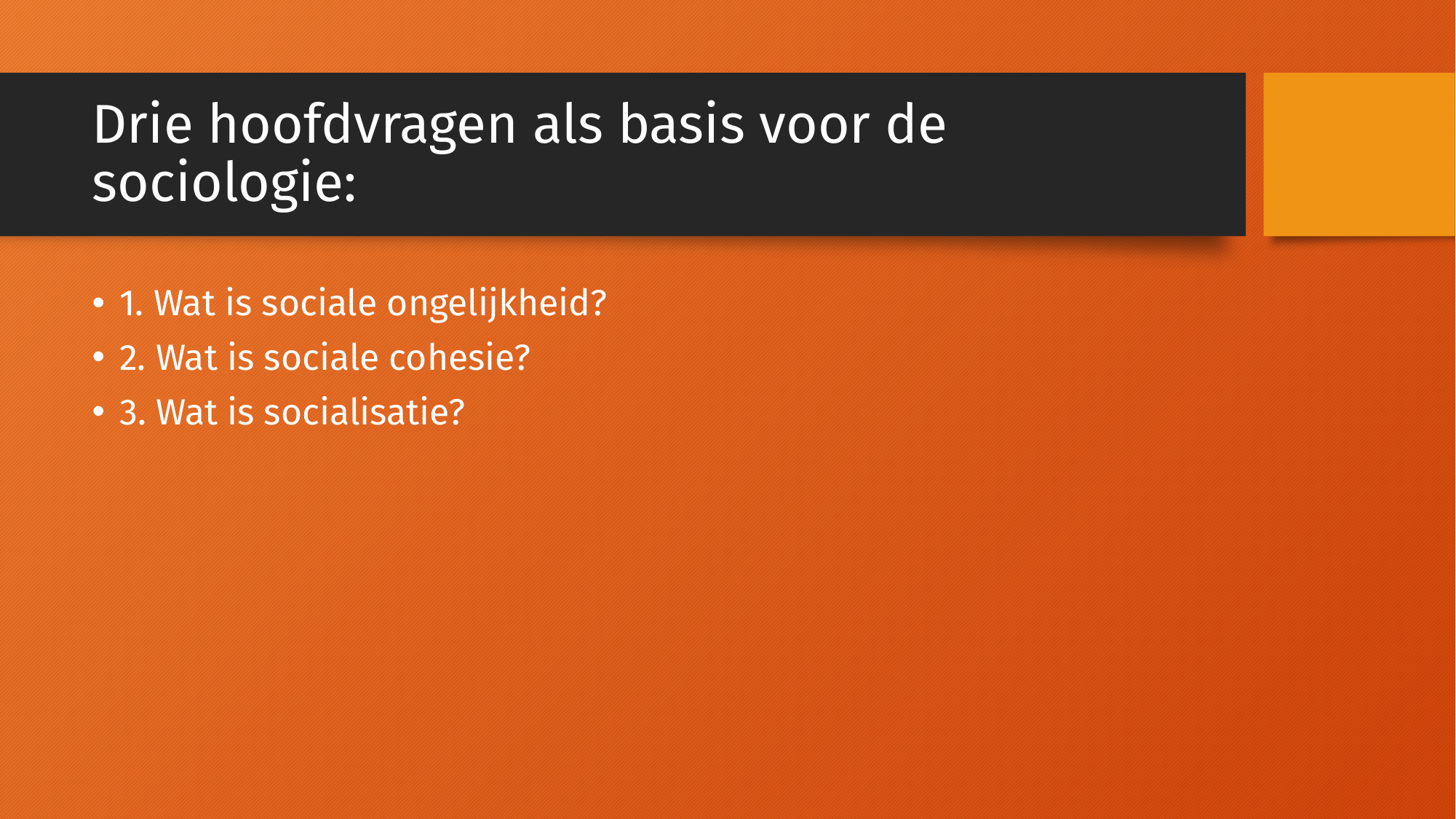

# Drie hoofdvragen als basis voor de sociologie:
1. Wat is sociale ongelijkheid?
2. Wat is sociale cohesie?
3. Wat is socialisatie?